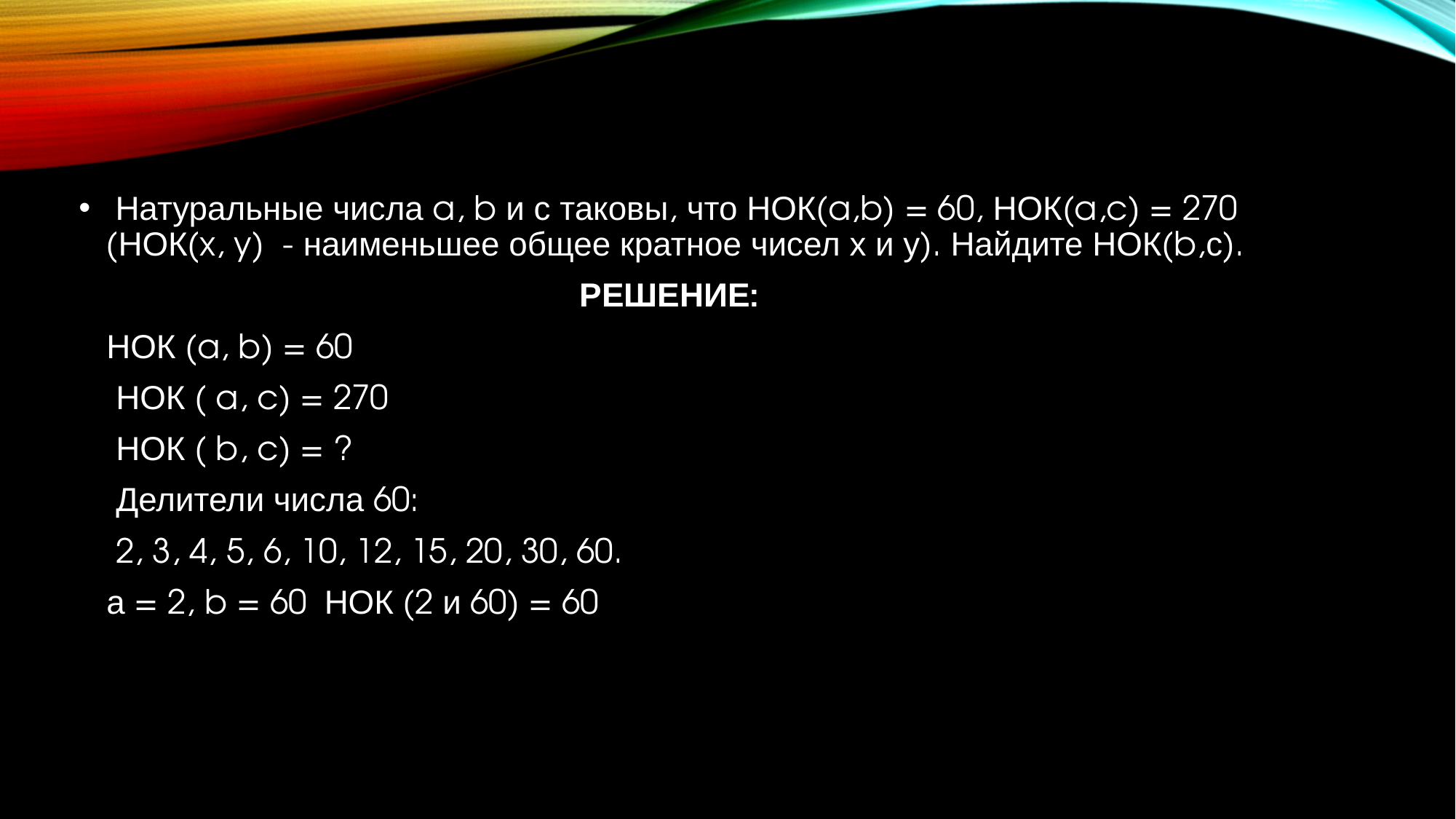

Натуральные числа a, b и с таковы, что НОК(a,b) = 60, НОК(a,c) = 270 (НОК(x, y)  - наименьшее общее кратное чисел х и у). Найдите НОК(b,с).
                                                      РЕШЕНИЕ:
   НОК (a, b) = 60
    НОК ( a, c) = 270
    НОК ( b, c) = ?
    Делители числа 60:
    2, 3, 4, 5, 6, 10, 12, 15, 20, 30, 60.
   а = 2, b = 60	НОК (2 и 60) = 60